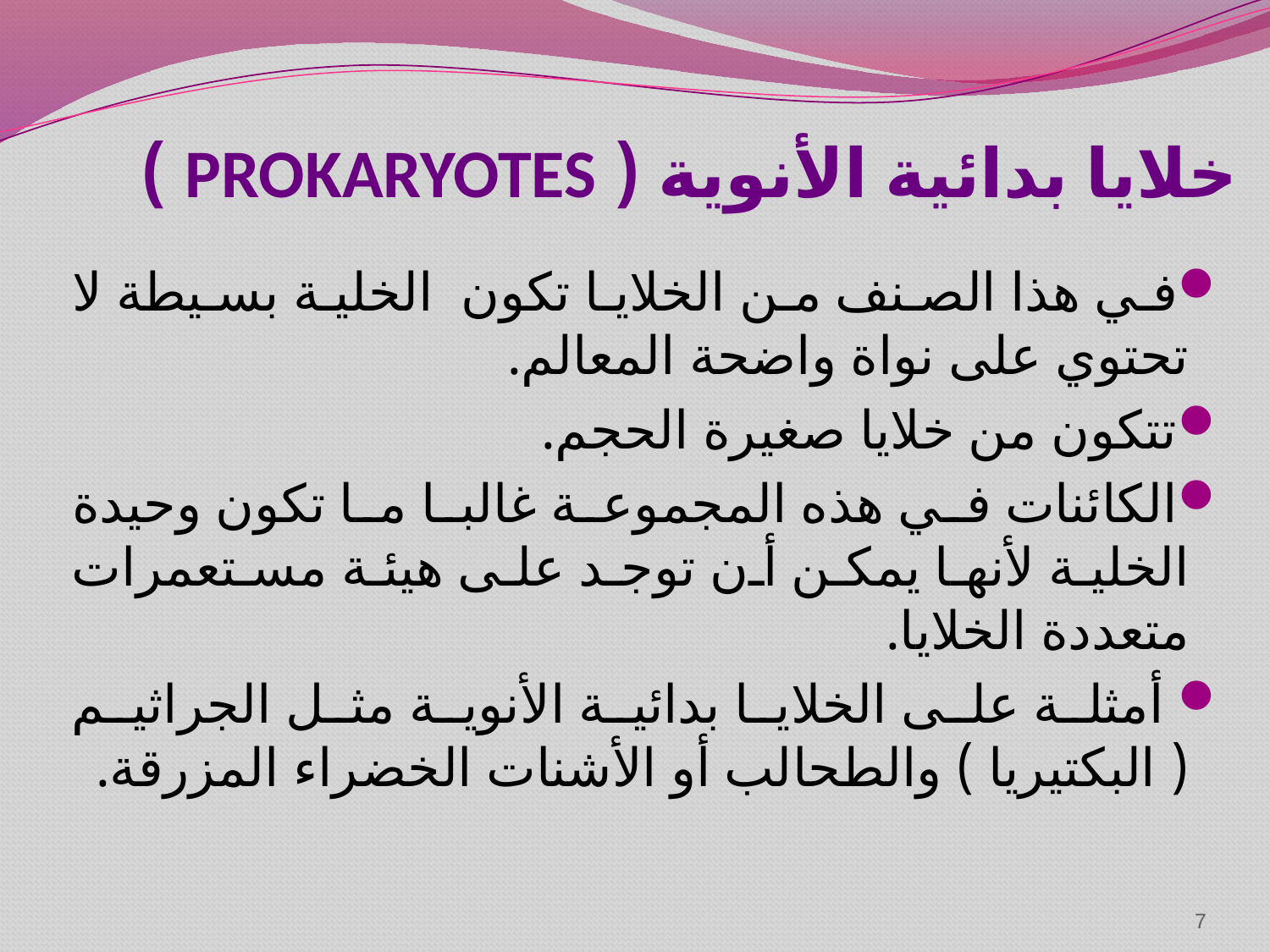

# خلايا بدائية الأنوية ( Prokaryotes )
في هذا الصنف من الخلايا تكون  الخلية بسيطة لا تحتوي على نواة واضحة المعالم.
تتكون من خلايا صغيرة الحجم.
الكائنات في هذه المجموعة غالبا ما تكون وحيدة الخلية لأنها يمكن أن توجد على هيئة مستعمرات متعددة الخلايا.
 أمثلة على الخلايا بدائية الأنوية مثل الجراثيم ( البكتيريا ) والطحالب أو الأشنات الخضراء المزرقة.
7